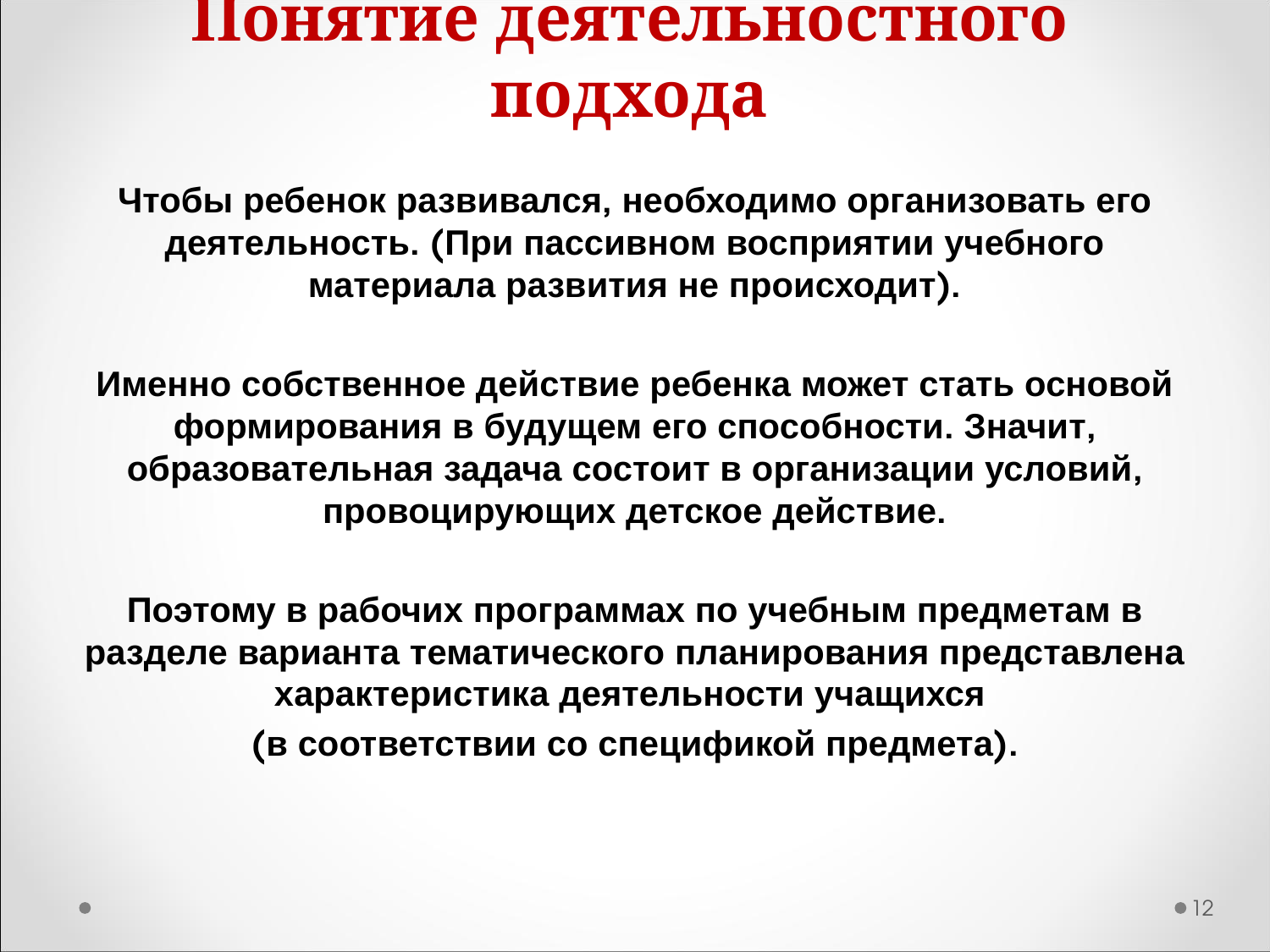

# Понятие деятельностного подхода

Чтобы ребенок развивался, необходимо организовать его деятельность. (При пассивном восприятии учебного материала развития не происходит).

Именно собственное действие ребенка может стать основой формирования в будущем его способности. Значит, образовательная задача состоит в организации условий, провоцирующих детское действие.

Поэтому в рабочих программах по учебным предметам в разделе варианта тематического планирования представлена характеристика деятельности учащихся
(в соответствии со спецификой предмета).

12